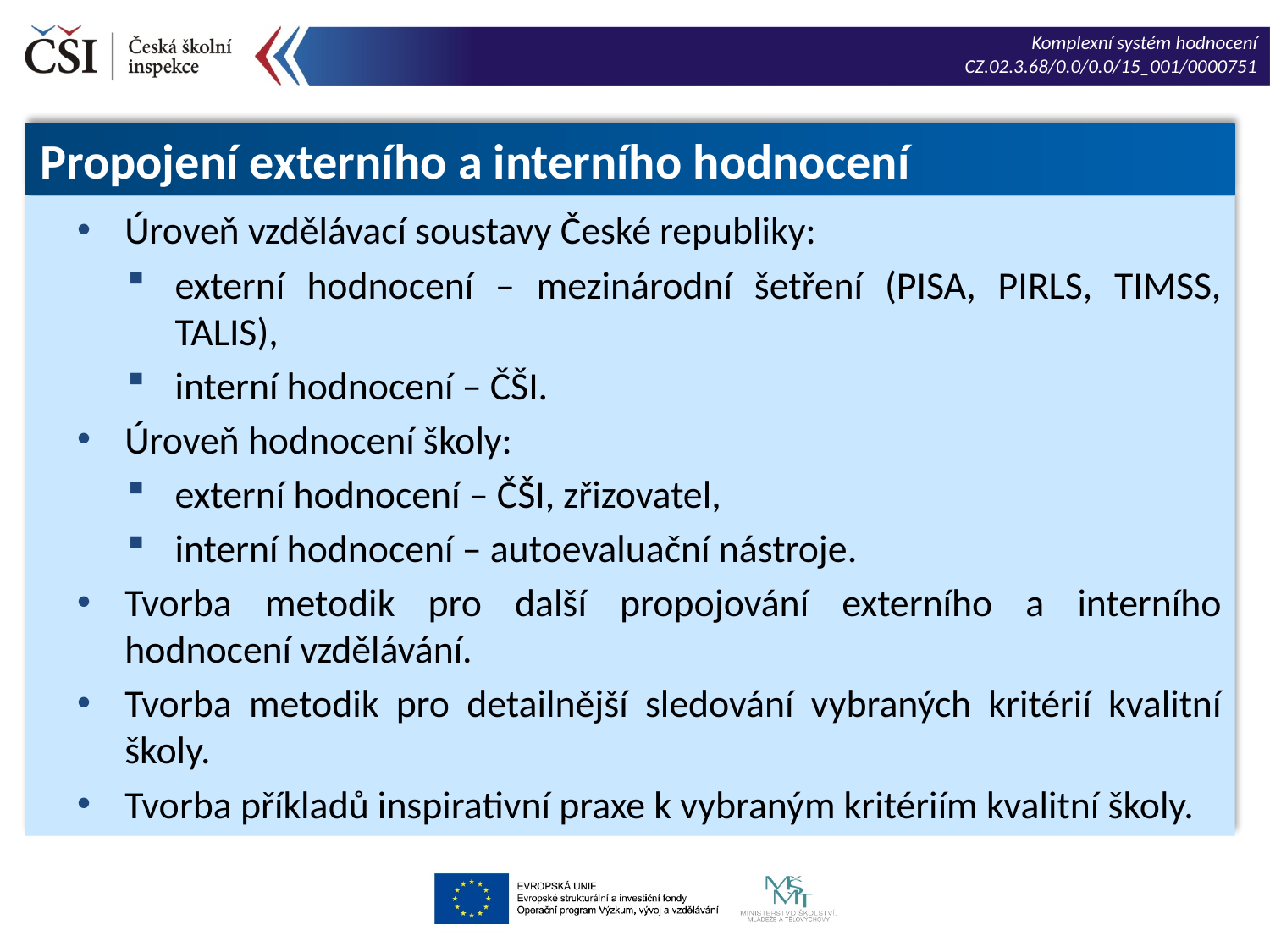

Propojení externího a interního hodnocení
Úroveň vzdělávací soustavy České republiky:
externí hodnocení – mezinárodní šetření (PISA, PIRLS, TIMSS, TALIS),
interní hodnocení – ČŠI.
Úroveň hodnocení školy:
externí hodnocení – ČŠI, zřizovatel,
interní hodnocení – autoevaluační nástroje.
Tvorba metodik pro další propojování externího a interního hodnocení vzdělávání.
Tvorba metodik pro detailnější sledování vybraných kritérií kvalitní školy.
Tvorba příkladů inspirativní praxe k vybraným kritériím kvalitní školy.